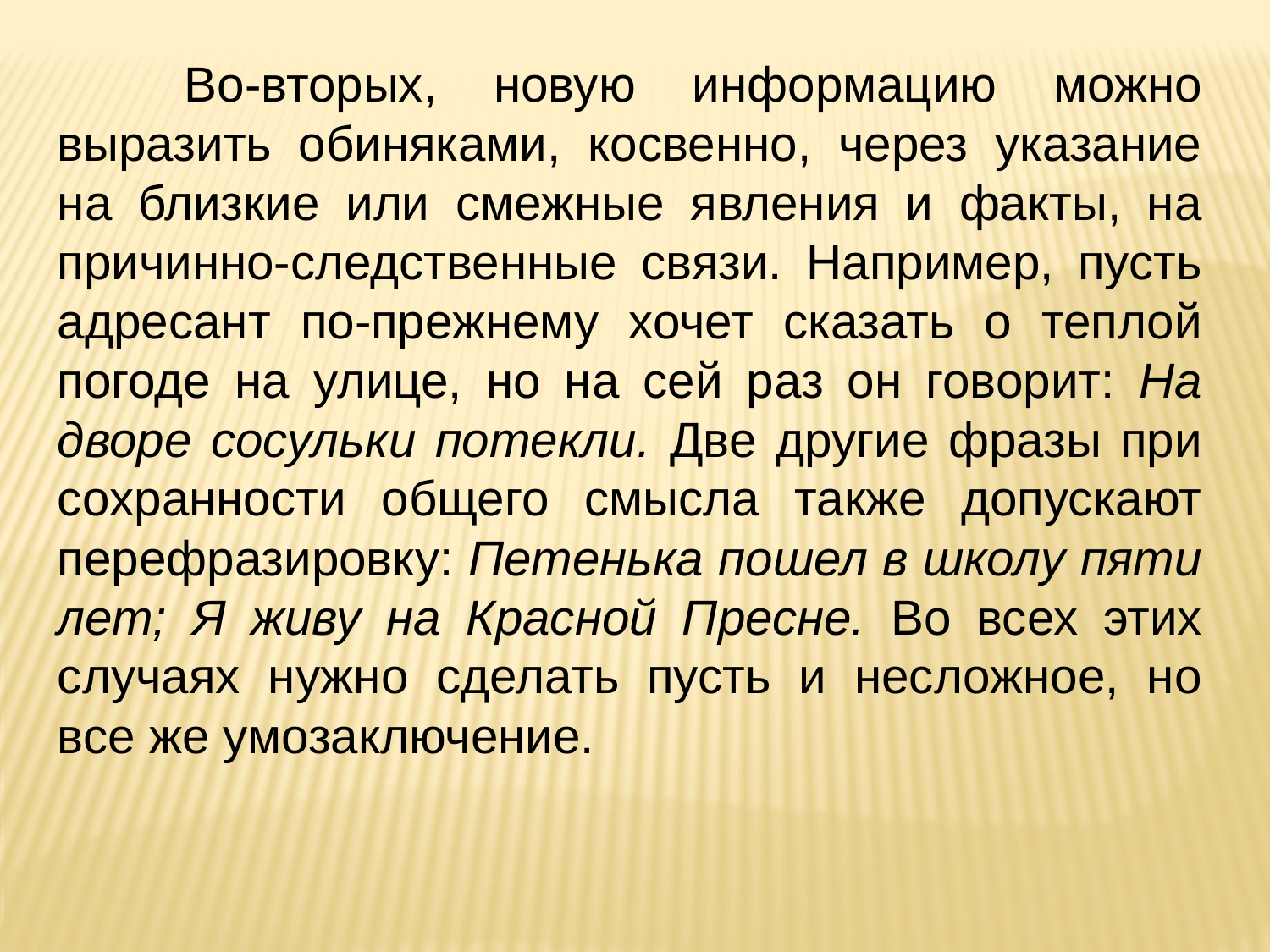

Во-вторых, новую информацию можно выразить обиняками, косвенно, через указание на близкие или смежные явления и факты, на причинно-следственные связи. Например, пусть адресант по-прежнему хочет сказать о теплой погоде на улице, но на сей раз он говорит: На дворе сосульки потекли. Две другие фразы при сохранности общего смысла также допускают перефразировку: Петенька пошел в школу пяти лет; Я живу на Красной Пресне. Во всех этих случаях нужно сделать пусть и несложное, но все же умозаключение.